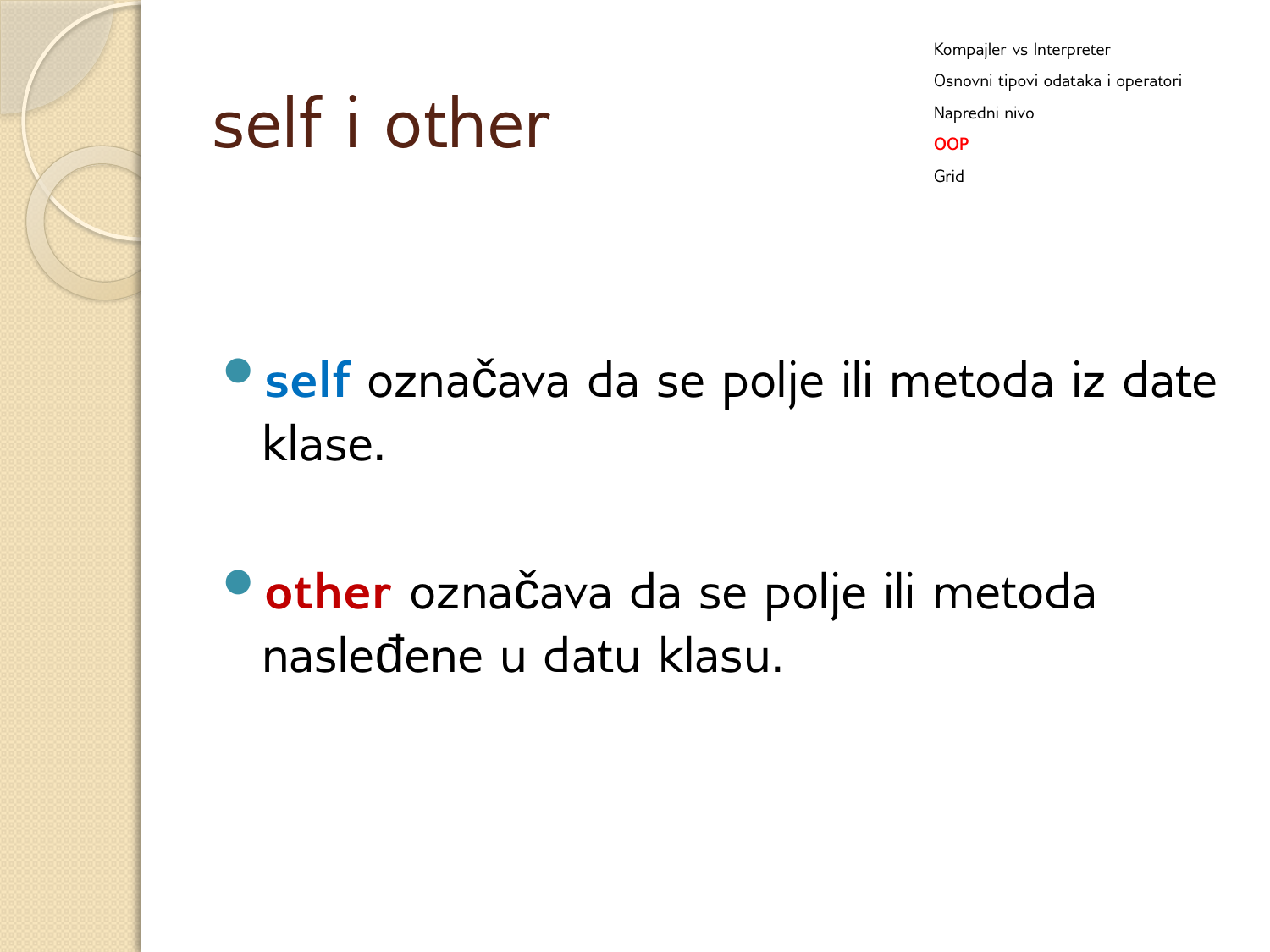

Kompajler vs Interpreter
Osnovni tipovi odataka i operatori
Napredni nivo
OOP
Grid
# self i other
self označava da se polje ili metoda iz date klase.

other označava da se polje ili metoda nasleđene u datu klasu.